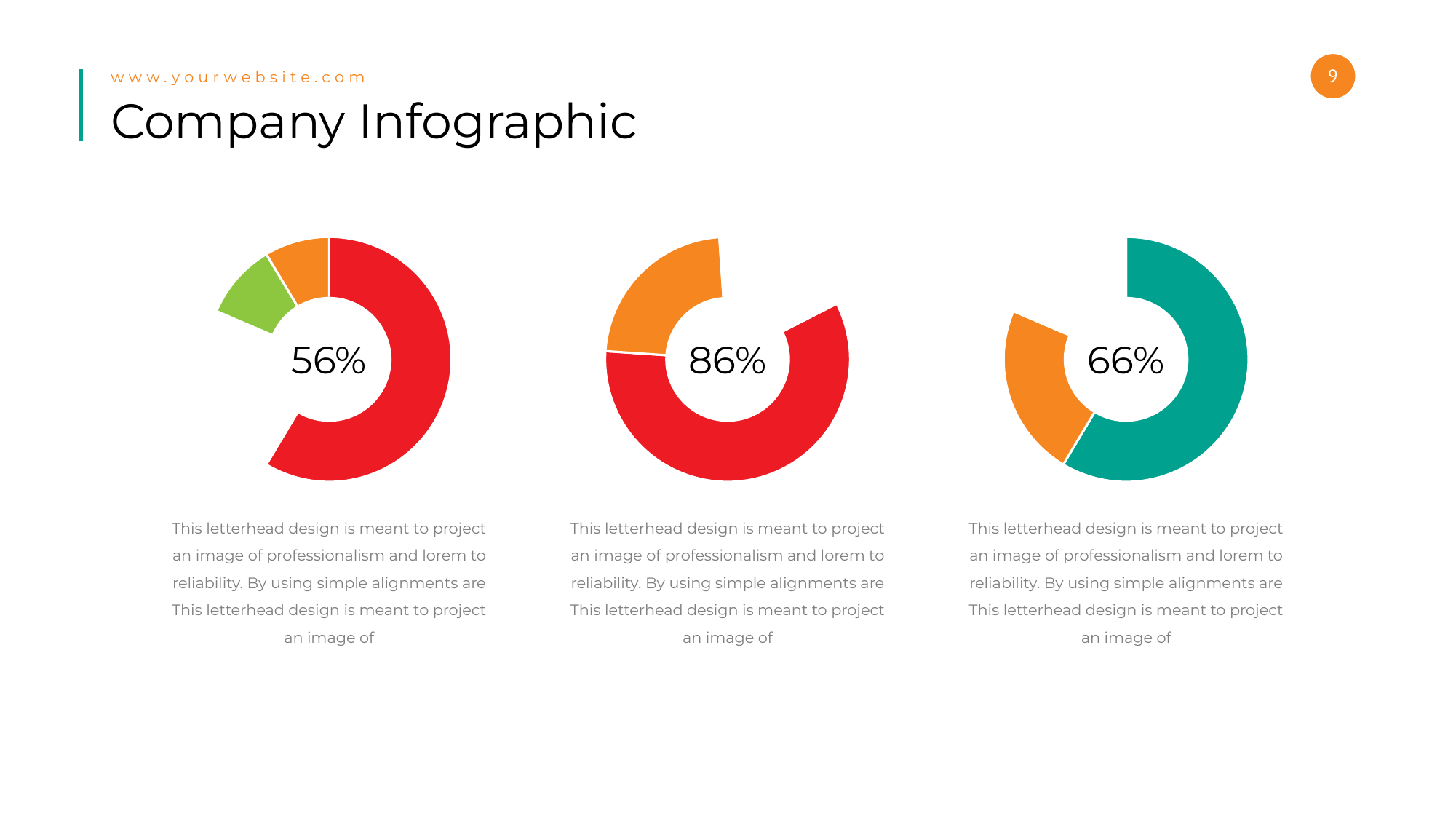

9
www.yourwebsite.com
# Company Infographic

### Chart

| Category | Sales |
|---|---|
| 1st Qtr | 8.2 |
| 2nd Qtr | 3.2 |
| 3rd Qtr | 1.4 |
| 4th Qtr | 1.2 |

### Chart

| Category | Sales |
|---|---|
| 1st Qtr | 8.2 |
| 2nd Qtr | 3.2 |
| 3rd Qtr | 1.4 |
| 4th Qtr | 1.2 |

### Chart

| Category | Sales |
|---|---|
| 1st Qtr | 8.2 |
| 2nd Qtr | 3.2 |
| 3rd Qtr | 1.4 |
| 4th Qtr | 1.2 |
56%
86%
66%
This letterhead design is meant to project an image of professionalism and lorem to reliability. By using simple alignments are This letterhead design is meant to project an image of
This letterhead design is meant to project an image of professionalism and lorem to reliability. By using simple alignments are This letterhead design is meant to project an image of
This letterhead design is meant to project an image of professionalism and lorem to reliability. By using simple alignments are This letterhead design is meant to project an image of